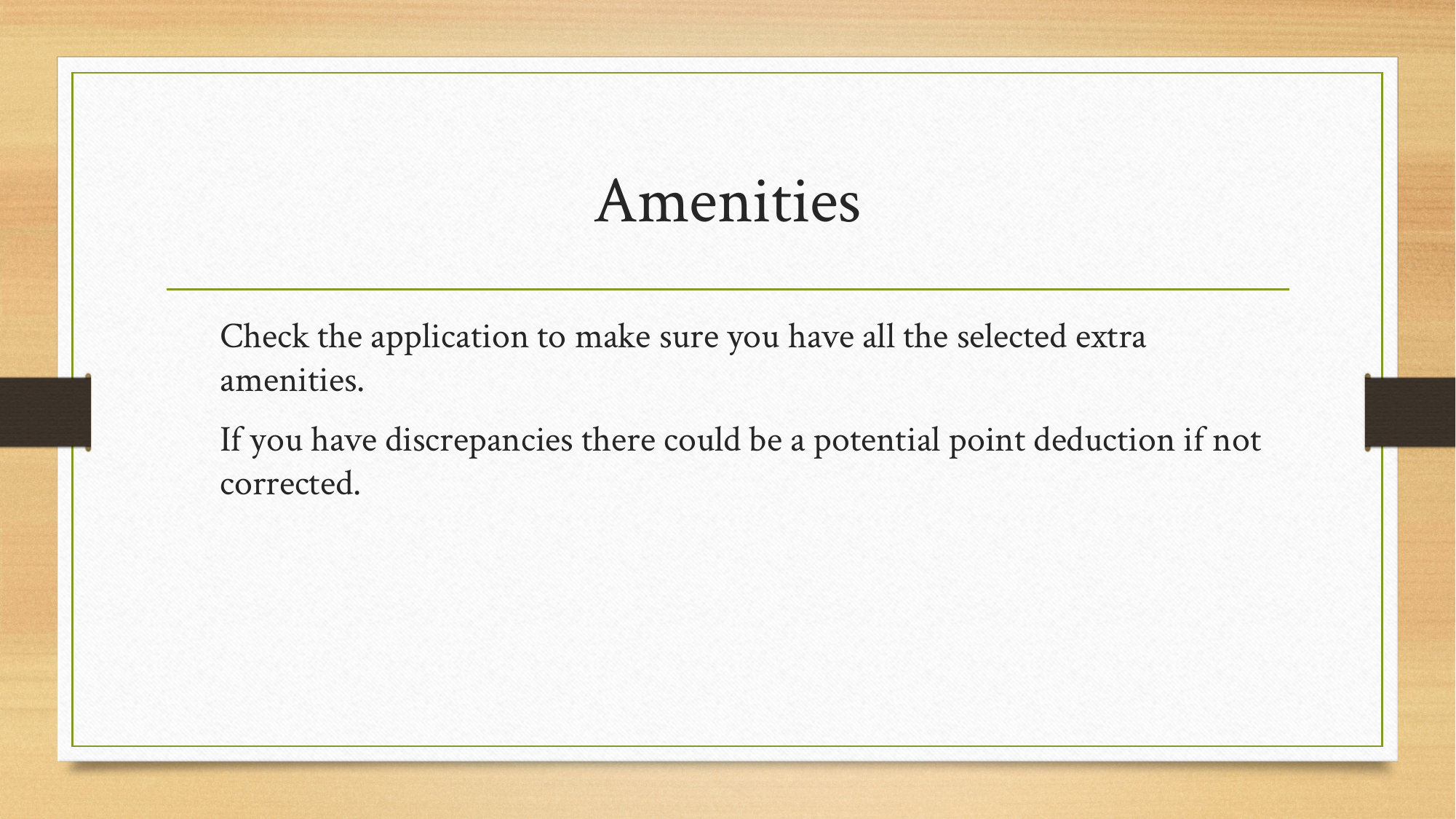

# Amenities
Check the application to make sure you have all the selected extra amenities.
If you have discrepancies there could be a potential point deduction if not corrected.